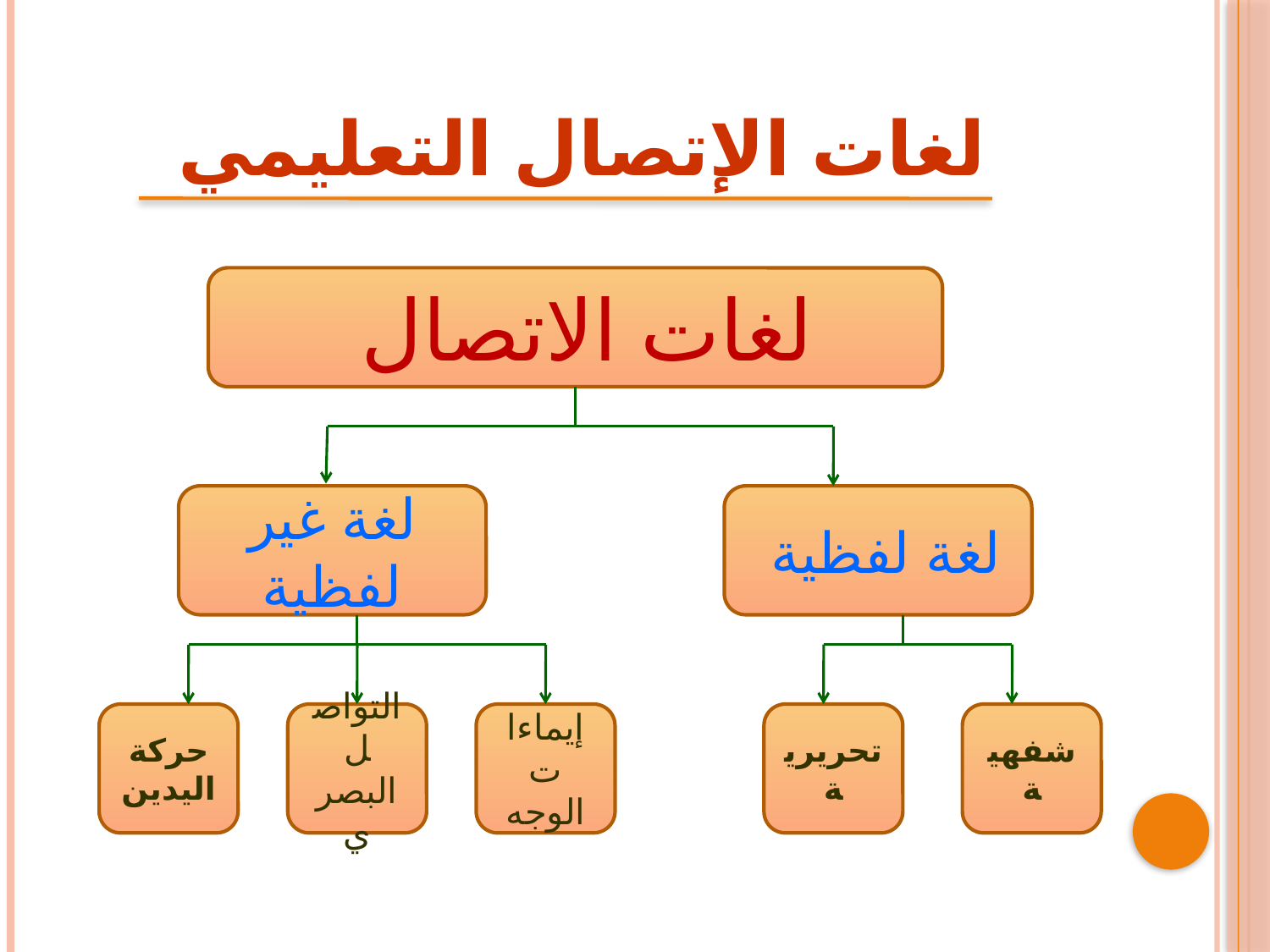

# لغات الإتصال التعليمي
لغات الاتصال
لغة غير لفظية
لغة لفظية
حركة اليدين
التواصل البصري
إيماءات الوجه
تحريرية
شفهية